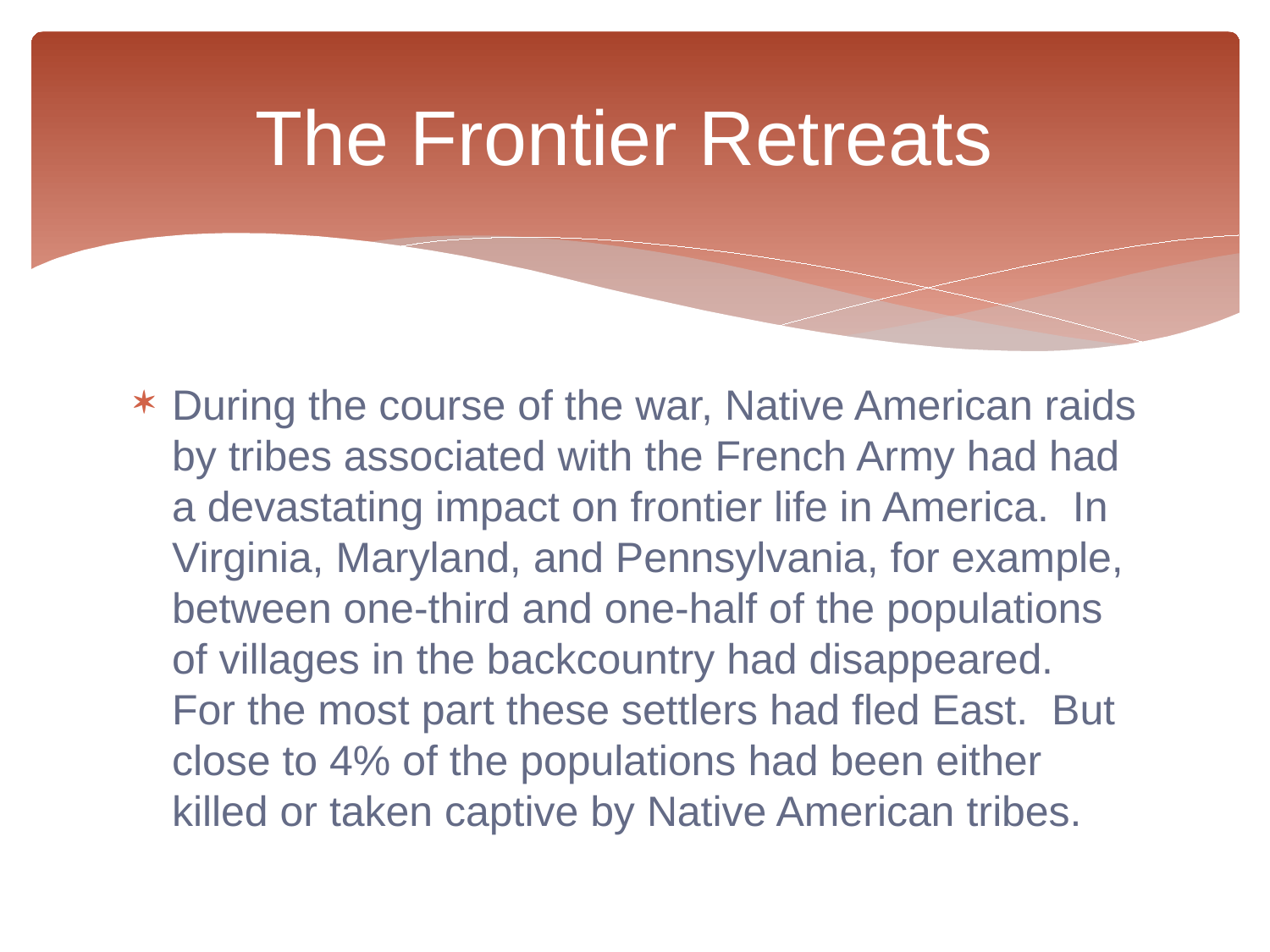

# The Frontier Retreats
During the course of the war, Native American raids by tribes associated with the French Army had had a devastating impact on frontier life in America.  In Virginia, Maryland, and Pennsylvania, for example, between one-third and one-half of the populations of villages in the backcountry had disappeared.  For the most part these settlers had fled East.  But close to 4% of the populations had been either killed or taken captive by Native American tribes.